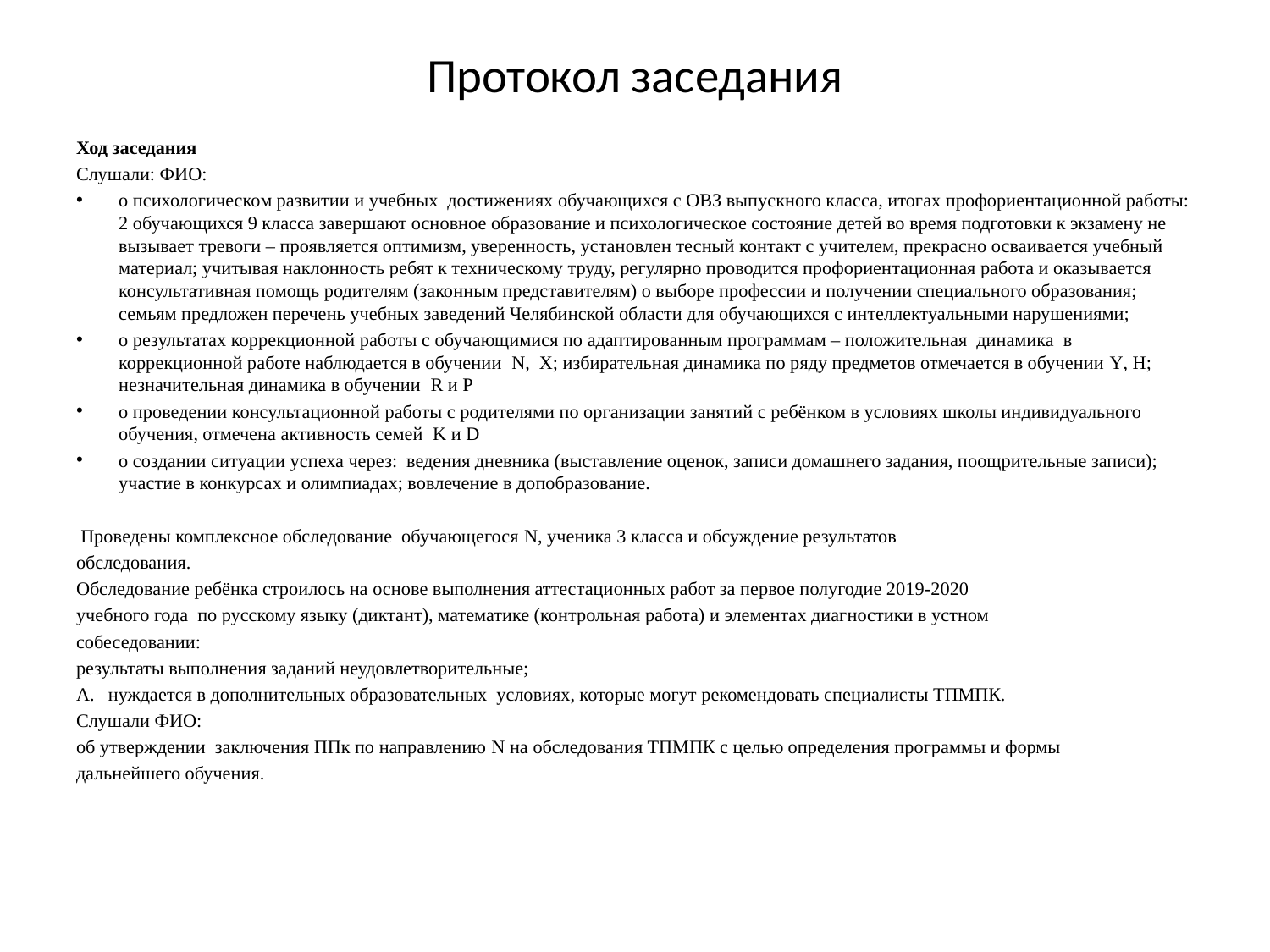

# Протокол заседания
Ход заседания
Слушали: ФИО:
о психологическом развитии и учебных  достижениях обучающихся с ОВЗ выпускного класса, итогах профориентационной работы: 2 обучающихся 9 класса завершают основное образование и психологическое состояние детей во время подготовки к экзамену не вызывает тревоги – проявляется оптимизм, уверенность, установлен тесный контакт с учителем, прекрасно осваивается учебный материал; учитывая наклонность ребят к техническому труду, регулярно проводится профориентационная работа и оказывается консультативная помощь родителям (законным представителям) о выборе профессии и получении специального образования; семьям предложен перечень учебных заведений Челябинской области для обучающихся с интеллектуальными нарушениями;
о результатах коррекционной работы с обучающимися по адаптированным программам – положительная  динамика  в коррекционной работе наблюдается в обучении  N,  X; избирательная динамика по ряду предметов отмечается в обучении Y, H; незначительная динамика в обучении  R и P
о проведении консультационной работы с родителями по организации занятий с ребёнком в условиях школы индивидуального обучения, отмечена активность семей  K и D
о создании ситуации успеха через:  ведения дневника (выставление оценок, записи домашнего задания, поощрительные записи); участие в конкурсах и олимпиадах; вовлечение в допобразование.

 Проведены комплексное обследование  обучающегося N, ученика 3 класса и обсуждение результатов
обследования.
Обследование ребёнка строилось на основе выполнения аттестационных работ за первое полугодие 2019-2020
учебного года  по русскому языку (диктант), математике (контрольная работа) и элементах диагностики в устном
собеседовании:
результаты выполнения заданий неудовлетворительные;
А.   нуждается в дополнительных образовательных  условиях, которые могут рекомендовать специалисты ТПМПК.
Слушали ФИО:
об утверждении  заключения ППк по направлению N на обследования ТПМПК с целью определения программы и формы
дальнейшего обучения.